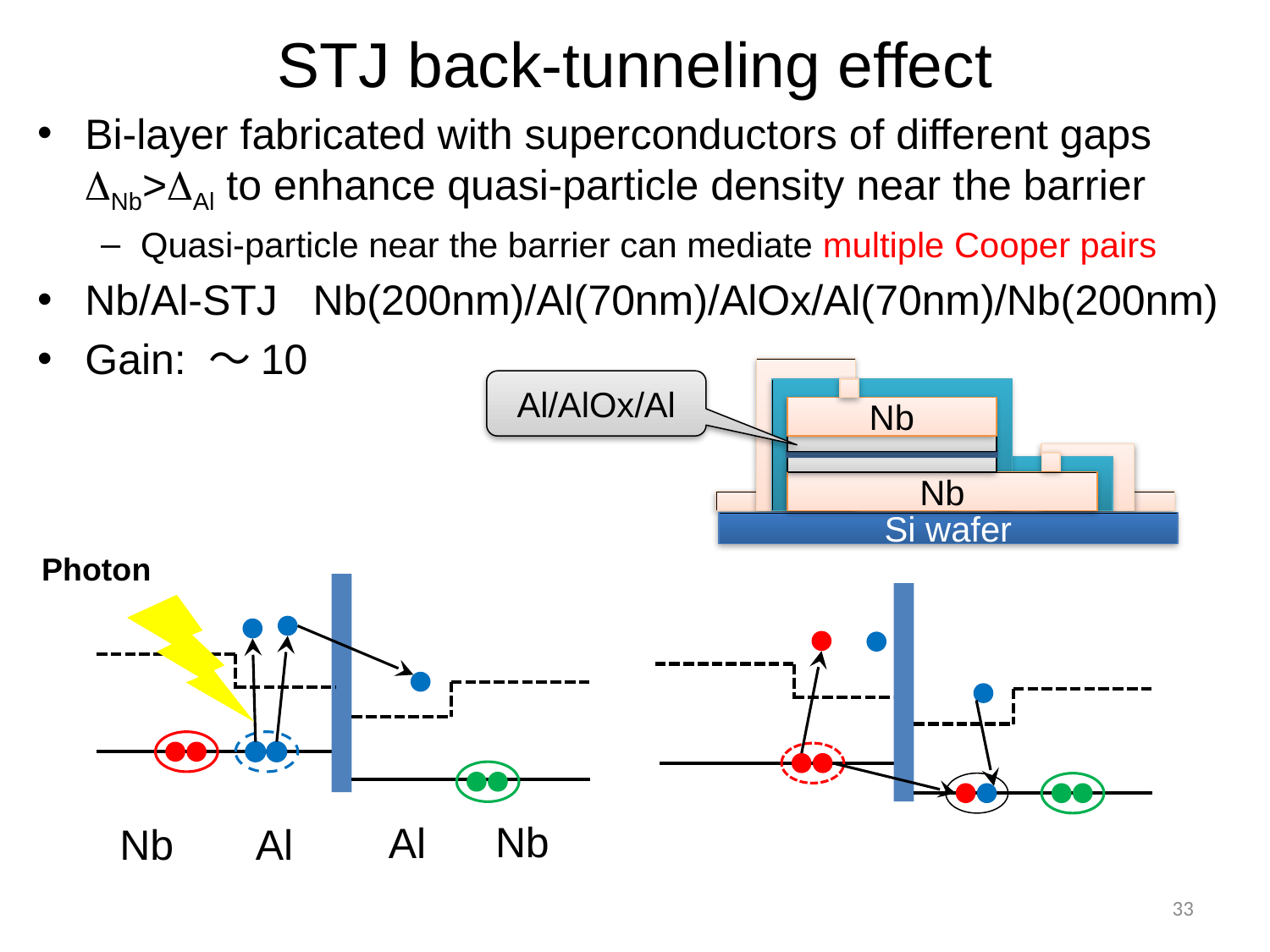

# STJ back-tunneling effect
Bi-layer fabricated with superconductors of different gaps ΔNb>ΔAl to enhance quasi-particle density near the barrier
Quasi-particle near the barrier can mediate multiple Cooper pairs
Nb/Al-STJ   Nb(200nm)/Al(70nm)/AlOx/Al(70nm)/Nb(200nm)
Gain: ～10

Al/AlOx/Al

Nb

Nb

Si wafer
Photon

Nb
Al
Nb
Al
33